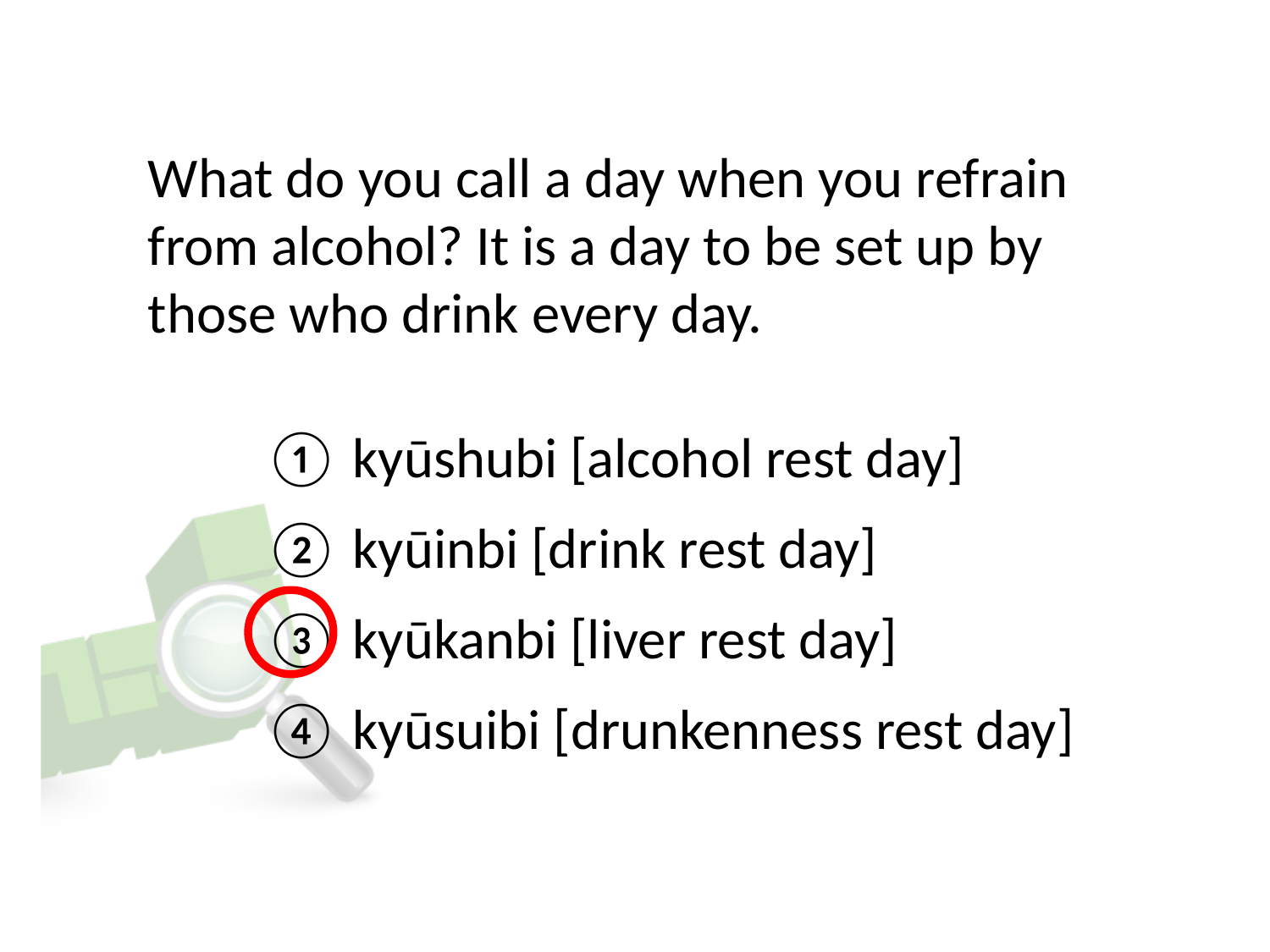

# What do you call a day when you refrain from alcohol? It is a day to be set up by those who drink every day.
① kyūshubi [alcohol rest day]
② kyūinbi [drink rest day]
③ kyūkanbi [liver rest day]
④ kyūsuibi [drunkenness rest day]